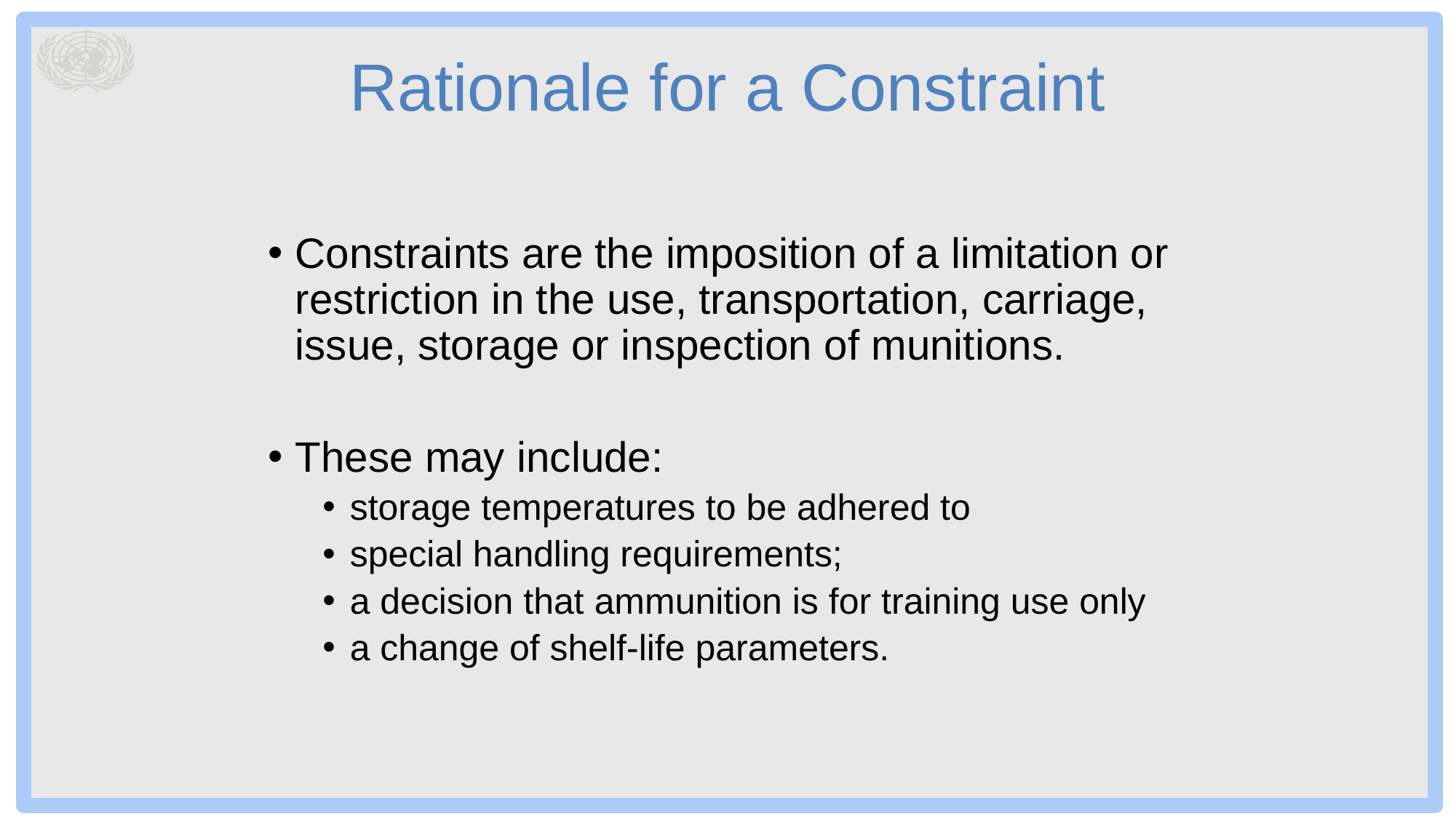

# Rationale for a Constraint
Constraints are the imposition of a limitation or restriction in the use, transportation, carriage, issue, storage or inspection of munitions.
These may include:
storage temperatures to be adhered to
special handling requirements;
a decision that ammunition is for training use only
a change of shelf-life parameters.